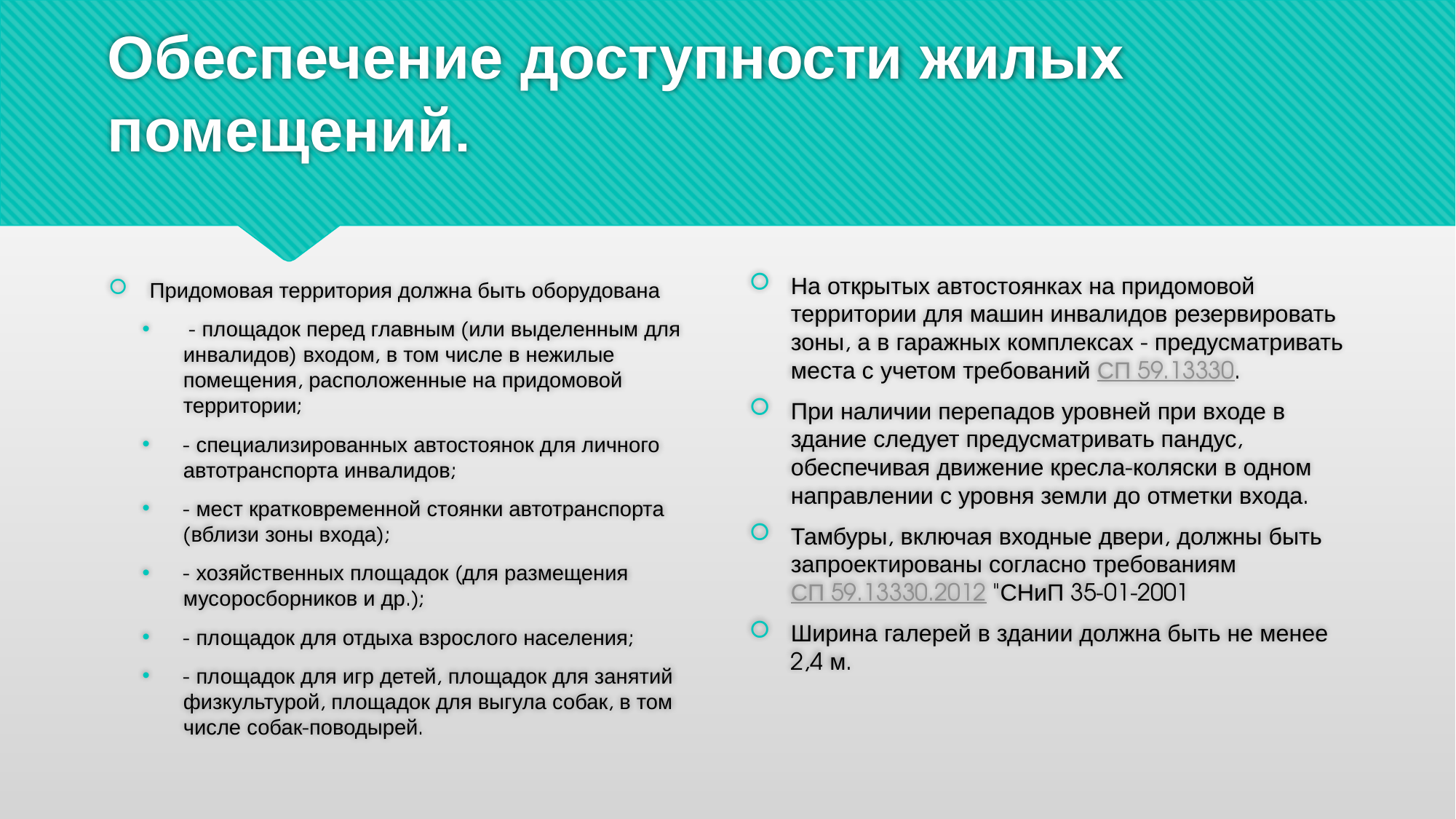

# Обеспечение доступности жилых помещений.
Придомовая территория должна быть оборудована
 - площадок перед главным (или выделенным для инвалидов) входом, в том числе в нежилые помещения, расположенные на придомовой территории;
- специализированных автостоянок для личного автотранспорта инвалидов;
- мест кратковременной стоянки автотранспорта (вблизи зоны входа);
- хозяйственных площадок (для размещения мусоросборников и др.);
- площадок для отдыха взрослого населения;
- площадок для игр детей, площадок для занятий физкультурой, площадок для выгула собак, в том числе собак-поводырей.

На открытых автостоянках на придомовой территории для машин инвалидов резервировать зоны, а в гаражных комплексах - предусматривать места с учетом требований СП 59.13330.
При наличии перепадов уровней при входе в здание следует предусматривать пандус, обеспечивая движение кресла-коляски в одном направлении с уровня земли до отметки входа.
Тамбуры, включая входные двери, должны быть запроектированы согласно требованиям СП 59.13330.2012 "СНиП 35-01-2001
Ширина галерей в здании должна быть не менее 2,4 м.